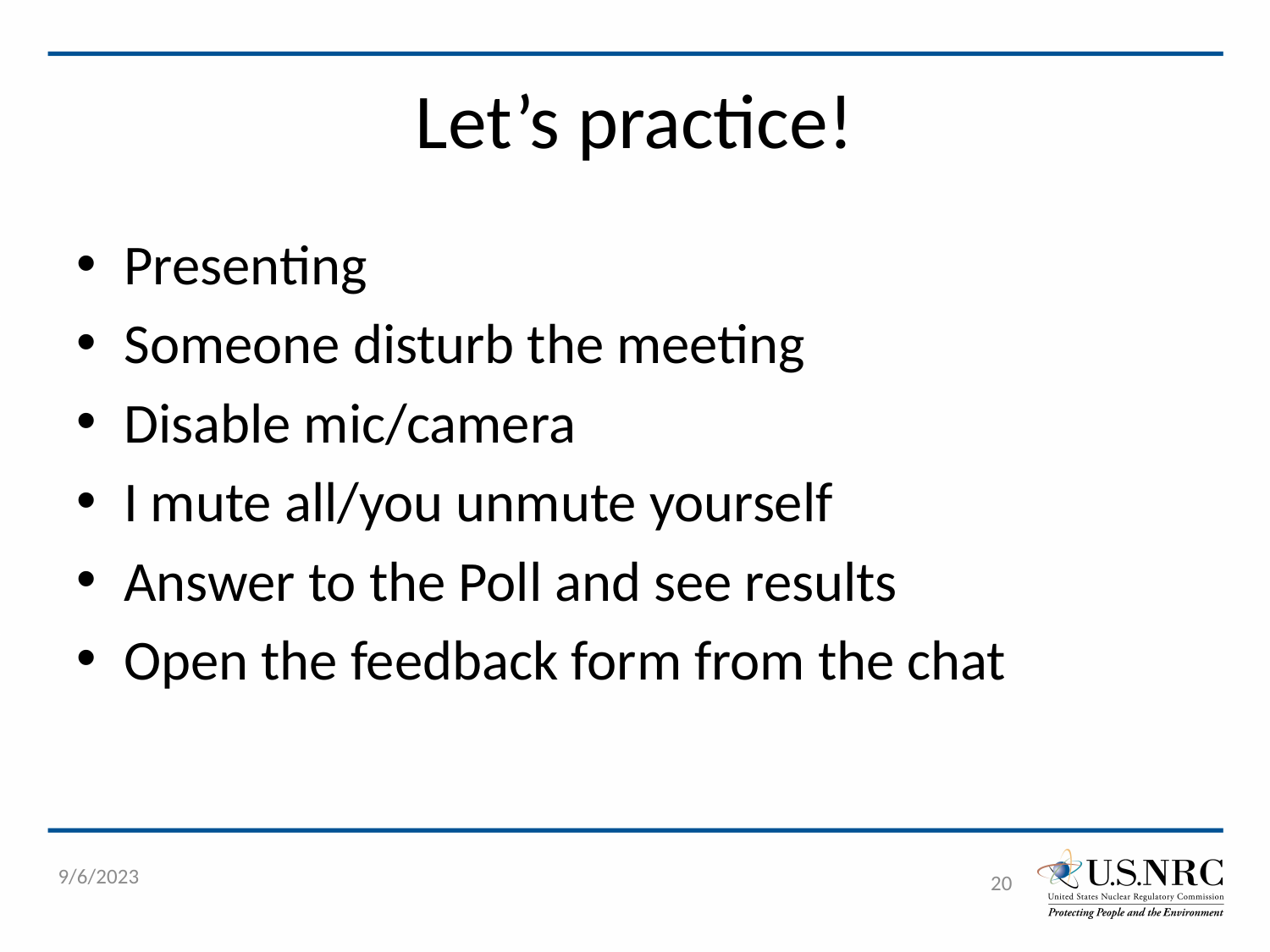

# Let’s practice!
Presenting
Someone disturb the meeting
Disable mic/camera
I mute all/you unmute yourself
Answer to the Poll and see results
Open the feedback form from the chat

9/6/2023
20